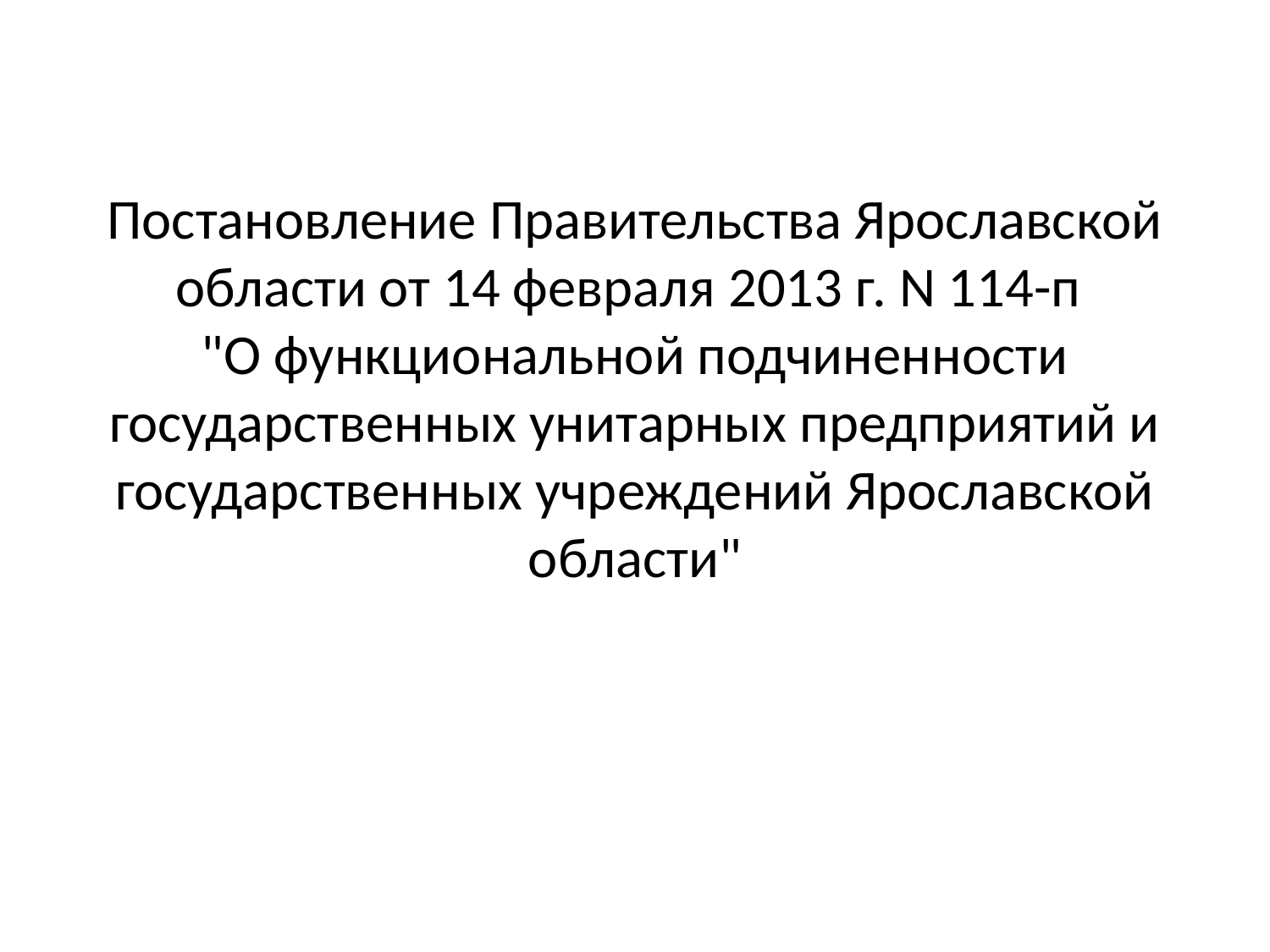

Постановление Правительства Ярославской области от 14 февраля 2013 г. N 114-п
"О функциональной подчиненности государственных унитарных предприятий и государственных учреждений Ярославской области"